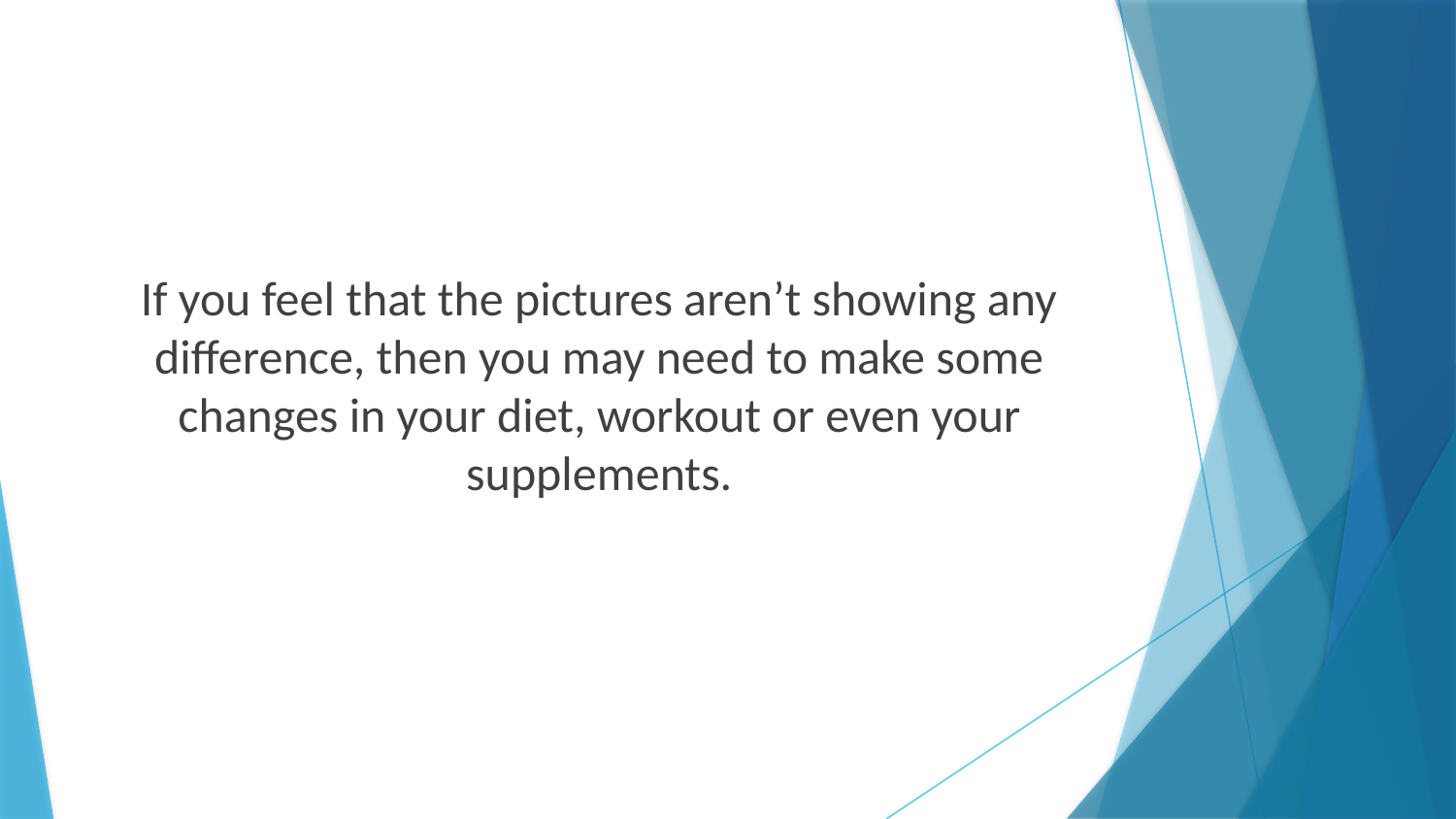

If you feel that the pictures aren’t showing any difference, then you may need to make some changes in your diet, workout or even your supplements.